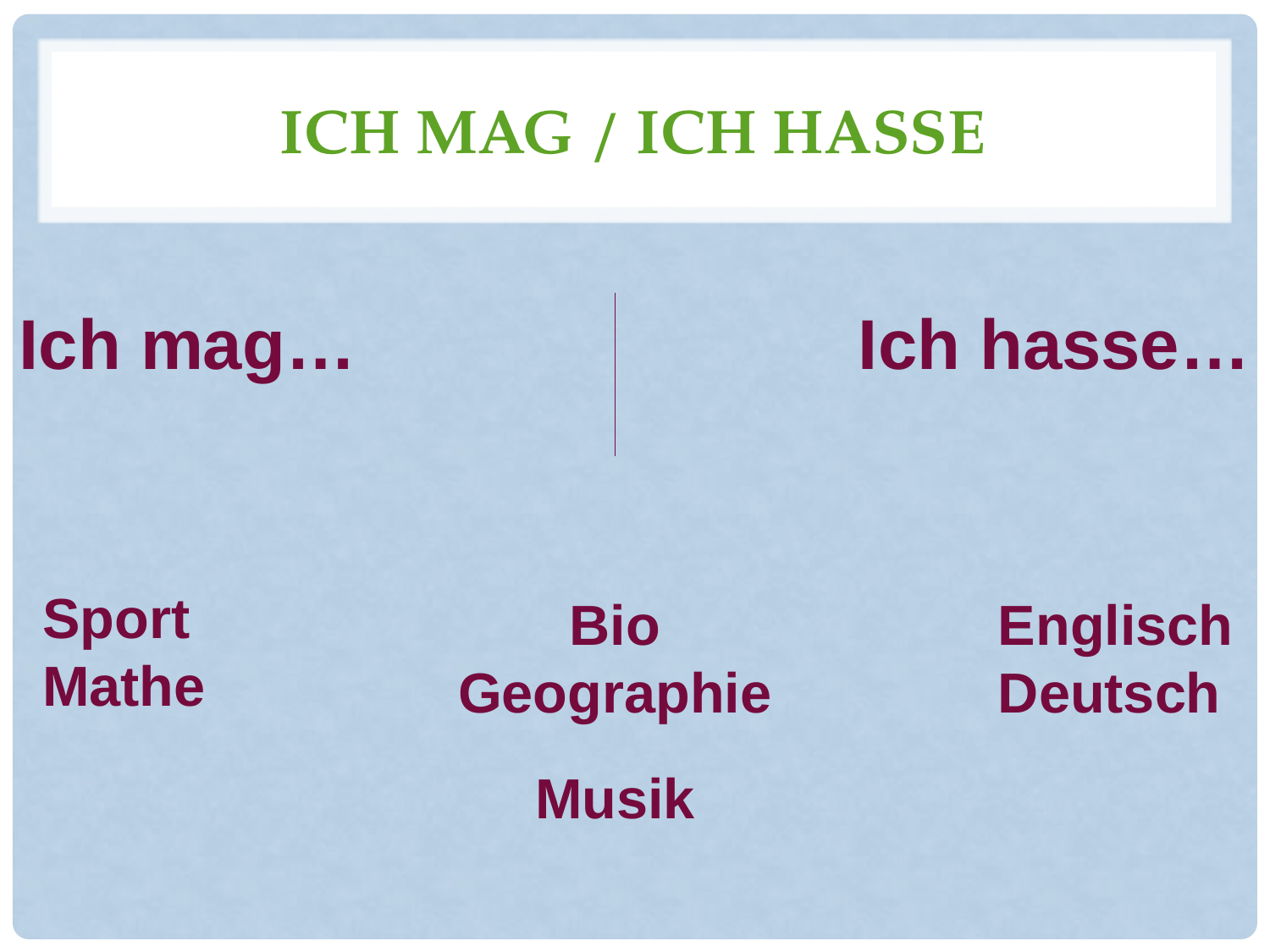

# Ich mag / ich hasse
Ich mag…
Ich hasse…
Sport
Mathe
Bio
Geographie
Englisch
Deutsch
Musik